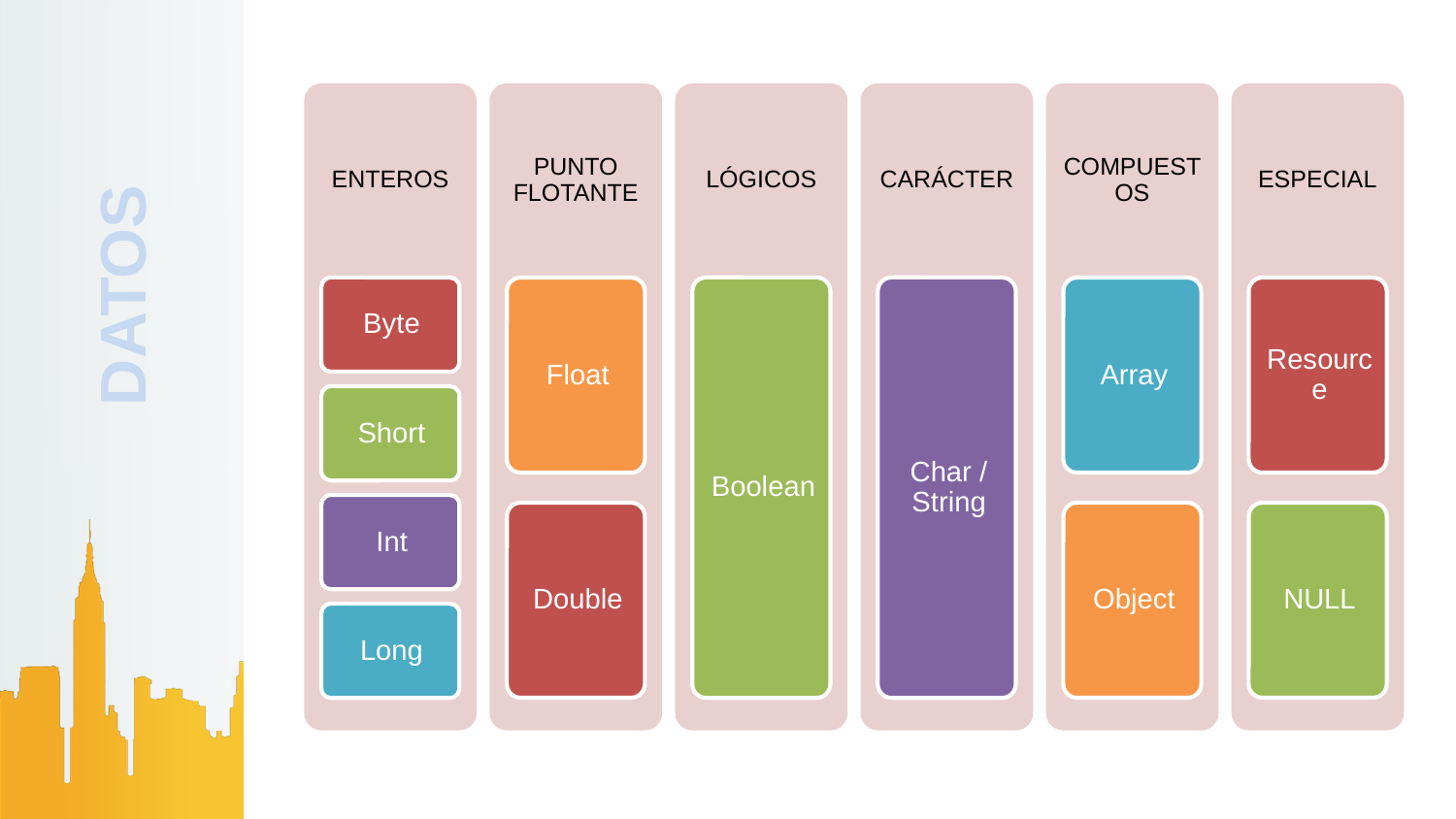

ENTEROS
Byte
Short
Int
Long
PUNTO FLOTANTE
Float
Double
LÓGICOS
Boolean
CARÁCTER
Char / String
COMPUESTOS
Array
Object
ESPECIAL
Resource
NULL
# DATOS